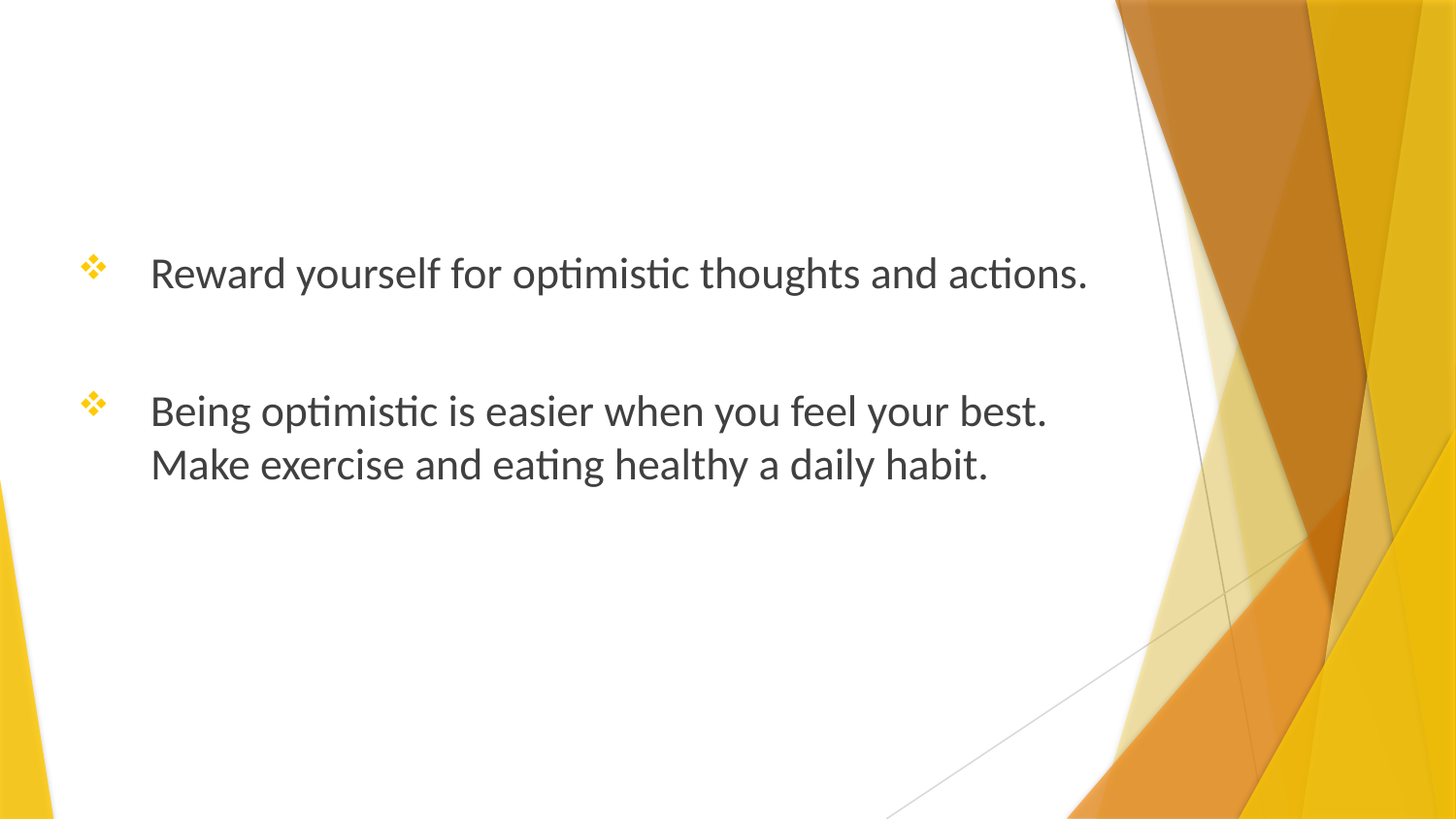

Reward yourself for optimistic thoughts and actions.

Being optimistic is easier when you feel your best. Make exercise and eating healthy a daily habit.